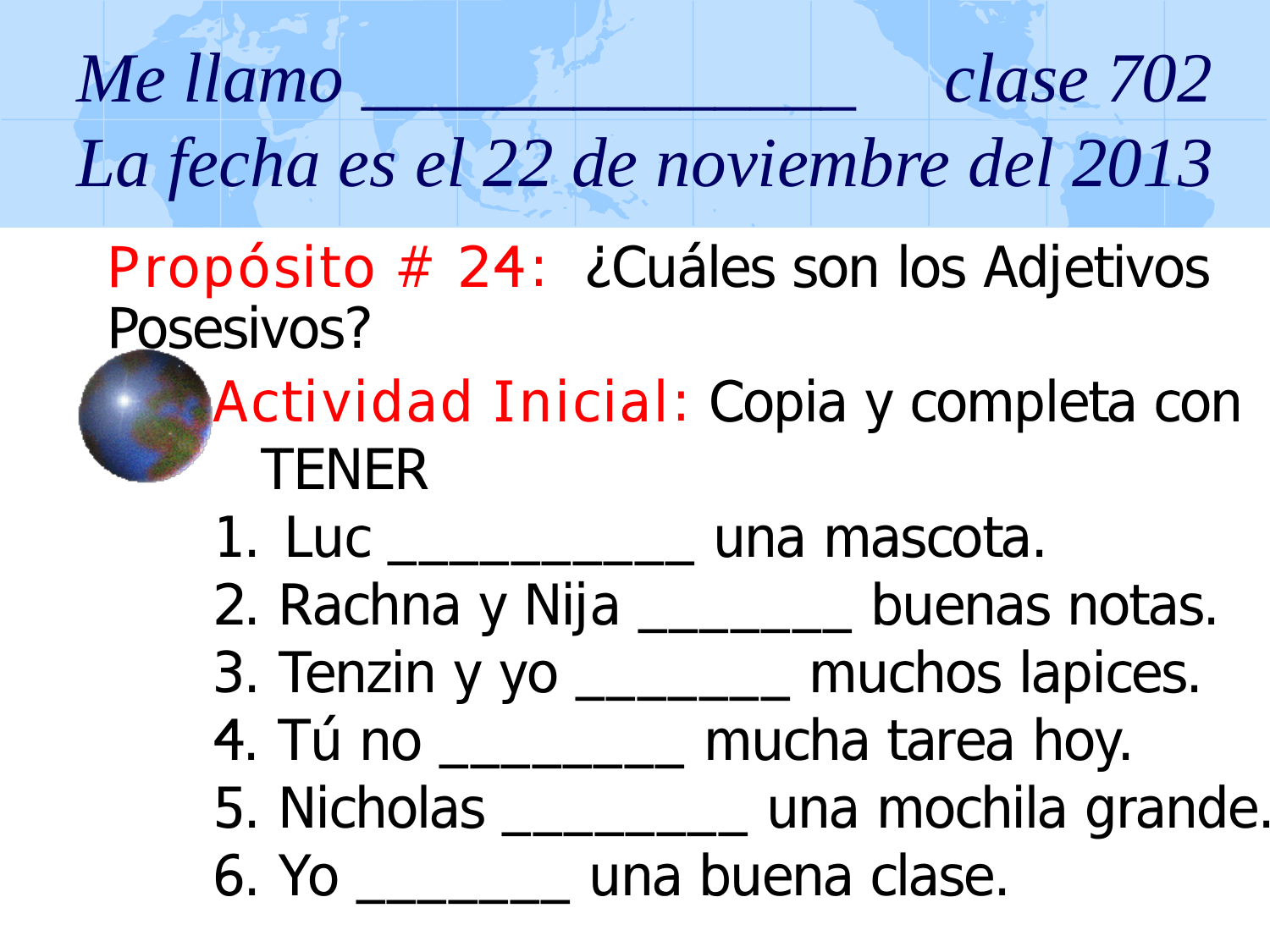

# Me llamo ______________     clase 702 La fecha es el 22 de noviembre del 2013
Propósito # 24:  ¿Cuáles son los Adjetivos Posesivos?
Actividad Inicial: Copia y completa con TENER
Luc __________ una mascota.
2. Rachna y Nija _______ buenas notas.
3. Tenzin y yo _______ muchos lapices.
4. Tú no ________ mucha tarea hoy.
5. Nicholas ________ una mochila grande.
6. Yo _______ una buena clase.